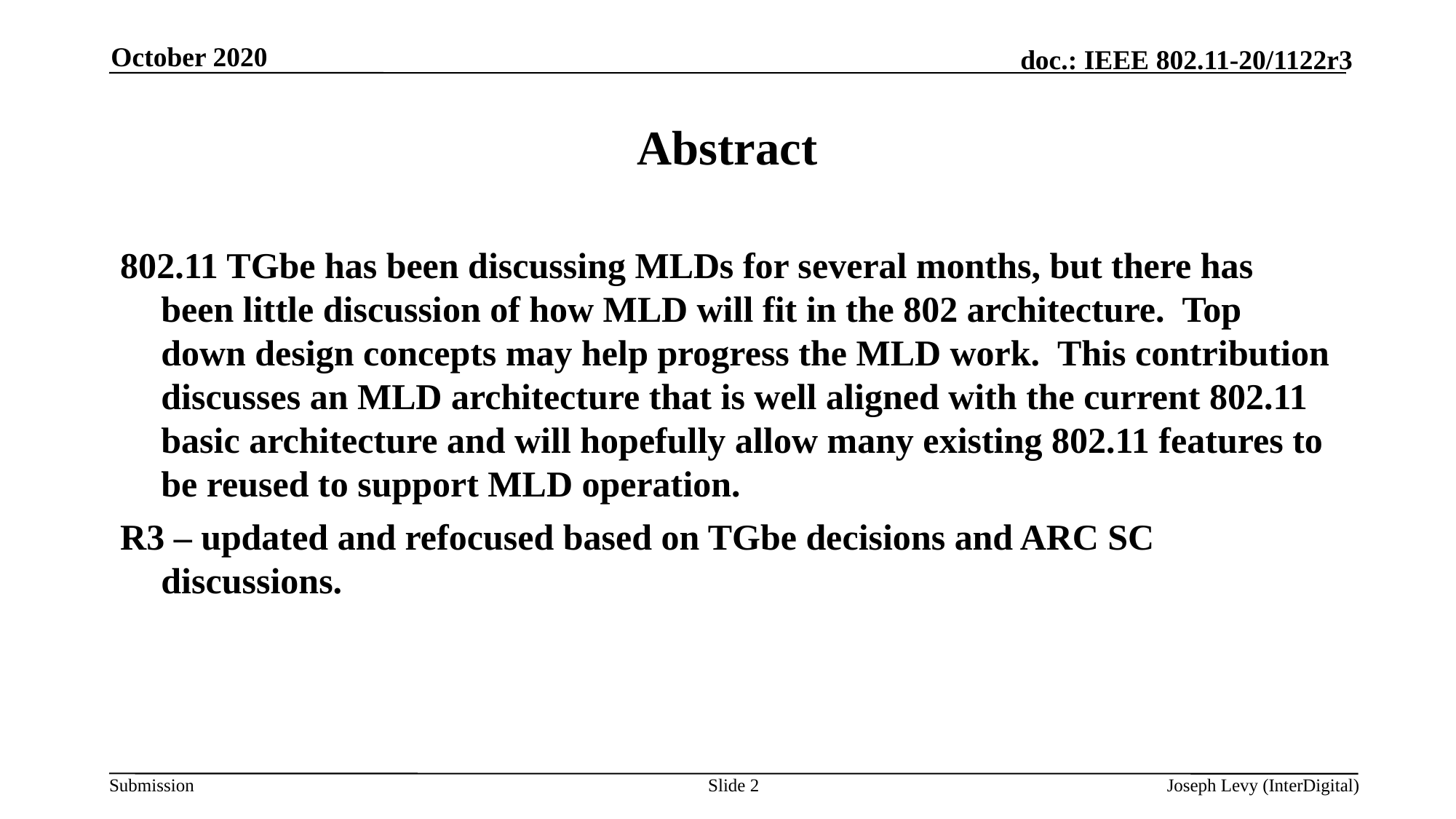

October 2020
# Abstract
802.11 TGbe has been discussing MLDs for several months, but there has been little discussion of how MLD will fit in the 802 architecture.  Top down design concepts may help progress the MLD work.  This contribution discusses an MLD architecture that is well aligned with the current 802.11 basic architecture and will hopefully allow many existing 802.11 features to be reused to support MLD operation.
R3 – updated and refocused based on TGbe decisions and ARC SC discussions.
Slide 2
Joseph Levy (InterDigital)